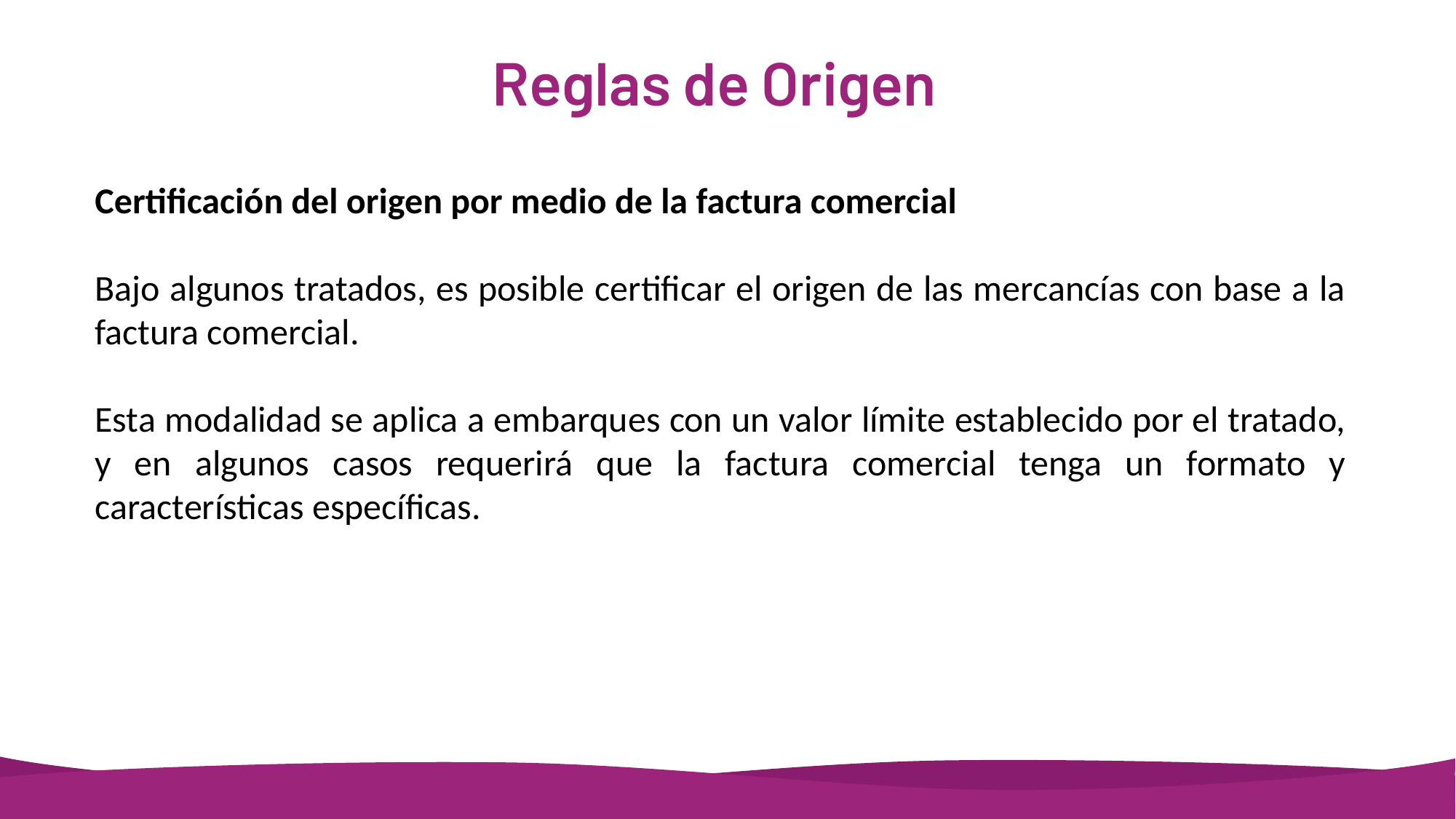

# Reglas de Origen
Certificación del origen por medio de la factura comercial

Bajo algunos tratados, es posible certificar el origen de las mercancías con base a la factura comercial.

Esta modalidad se aplica a embarques con un valor límite establecido por el tratado, y en algunos casos requerirá que la factura comercial tenga un formato y características específicas.